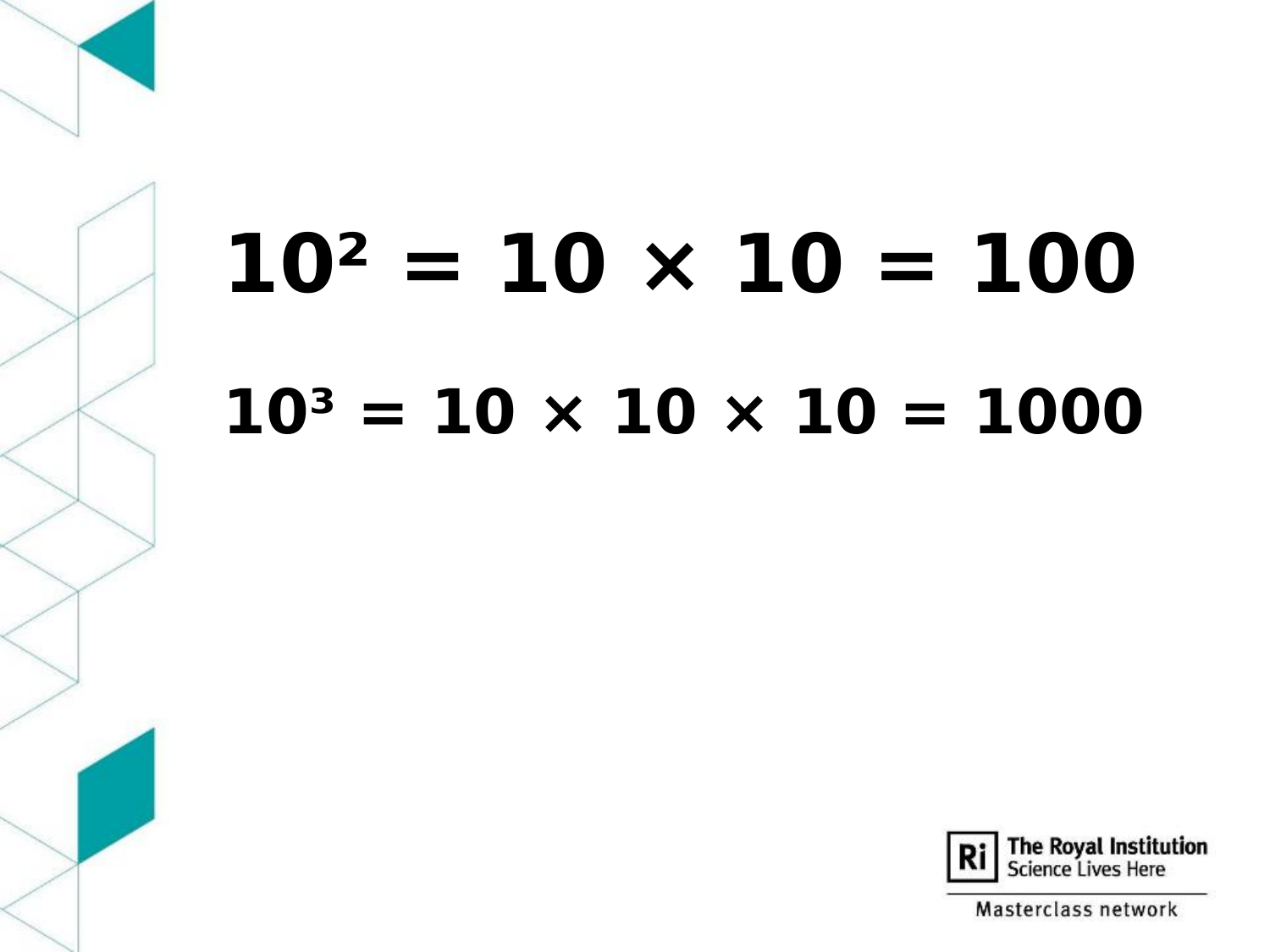

10² = 10 × 10 = 100

10³ = 10 × 10 × 10 = 1000

10⁴ = 10×10×10×10 = 10,000